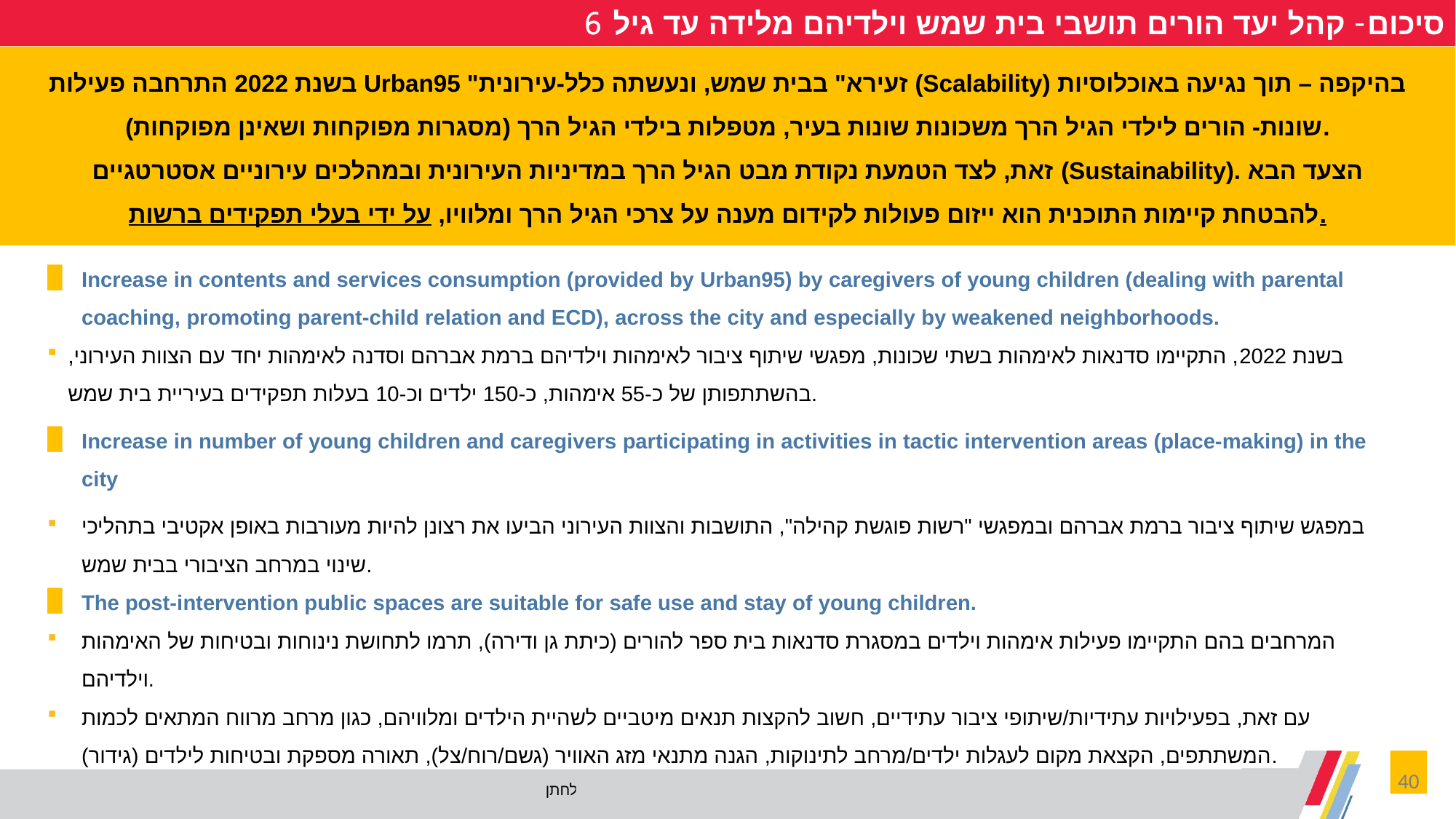

סיכום- קהל יעד הורים תושבי בית שמש וילדיהם מלידה עד גיל 6

בשנת 2022 התרחבה פעילות Urban95 "זעירא" בבית שמש, ונעשתה כלל-עירונית (Scalability) בהיקפה – תוך נגיעה באוכלוסיות שונות- הורים לילדי הגיל הרך משכונות שונות בעיר, מטפלות בילדי הגיל הרך (מסגרות מפוקחות ושאינן מפוקחות).
זאת, לצד הטמעת נקודת מבט הגיל הרך במדיניות העירונית ובמהלכים עירוניים אסטרטגיים (Sustainability). הצעד הבא להבטחת קיימות התוכנית הוא ייזום פעולות לקידום מענה על צרכי הגיל הרך ומלוויו, על ידי בעלי תפקידים ברשות.

Increase in contents and services consumption (provided by Urban95) by caregivers of young children (dealing with parental coaching, promoting parent-child relation and ECD), across the city and especially by weakened neighborhoods.
בשנת 2022, התקיימו סדנאות לאימהות בשתי שכונות, מפגשי שיתוף ציבור לאימהות וילדיהם ברמת אברהם וסדנה לאימהות יחד עם הצוות העירוני, בהשתתפותן של כ-55 אימהות, כ-150 ילדים וכ-10 בעלות תפקידים בעיריית בית שמש.
Increase in number of young children and caregivers participating in activities in tactic intervention areas (place-making) in the city
במפגש שיתוף ציבור ברמת אברהם ובמפגשי "רשות פוגשת קהילה", התושבות והצוות העירוני הביעו את רצונן להיות מעורבות באופן אקטיבי בתהליכי שינוי במרחב הציבורי בבית שמש.
The post-intervention public spaces are suitable for safe use and stay of young children.
המרחבים בהם התקיימו פעילות אימהות וילדים במסגרת סדנאות בית ספר להורים (כיתת גן ודירה), תרמו לתחושת נינוחות ובטיחות של האימהות וילדיהם.
עם זאת, בפעילויות עתידיות/שיתופי ציבור עתידיים, חשוב להקצות תנאים מיטביים לשהיית הילדים ומלוויהם, כגון מרחב מרווח המתאים לכמות המשתתפים, הקצאת מקום לעגלות ילדים/מרחב לתינוקות, הגנה מתנאי מזג האוויר (גשם/רוח/צל), תאורה מספקת ובטיחות לילדים (גידור).

40